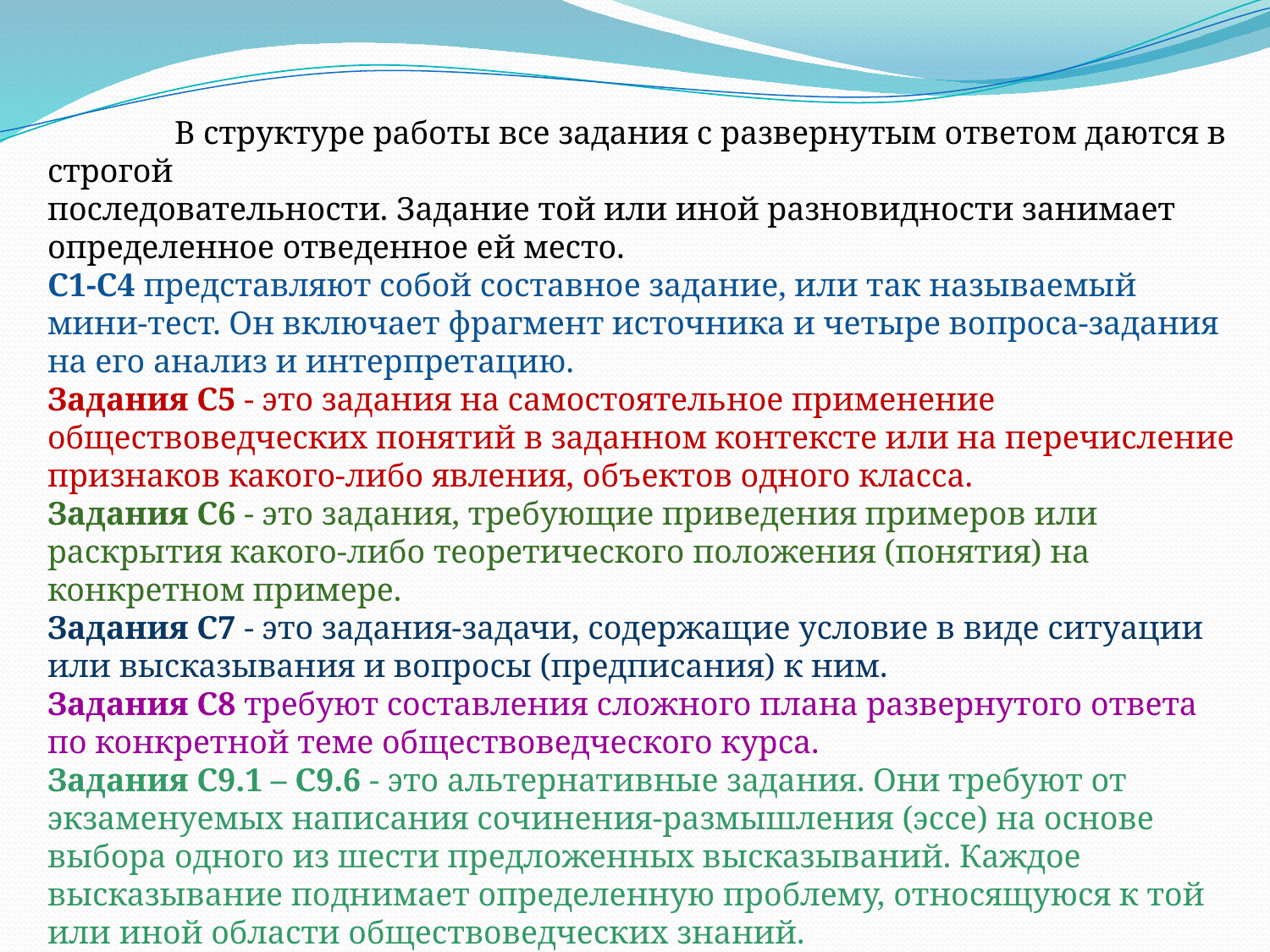

В структуре работы все задания с развернутым ответом даются в строгой
последовательности. Задание той или иной разновидности занимает определенное отведенное ей место.
С1-С4 представляют собой составное задание, или так называемый мини-тест. Он включает фрагмент источника и четыре вопроса-задания на его анализ и интерпретацию.
Задания С5 - это задания на самостоятельное применение обществоведческих понятий в заданном контексте или на перечисление признаков какого-либо явления, объектов одного класса.
Задания С6 - это задания, требующие приведения примеров или раскрытия какого-либо теоретического положения (понятия) на конкретном примере.
Задания С7 - это задания-задачи, содержащие условие в виде ситуации или высказывания и вопросы (предписания) к ним.
Задания С8 требуют составления сложного плана развернутого ответа по конкретной теме обществоведческого курса.
Задания С9.1 – С9.6 - это альтернативные задания. Они требуют от экзаменуемых написания сочинения-размышления (эссе) на основе выбора одного из шести предложенных высказываний. Каждое высказывание поднимает определенную проблему, относящуюся к той или иной области обществоведческих знаний.